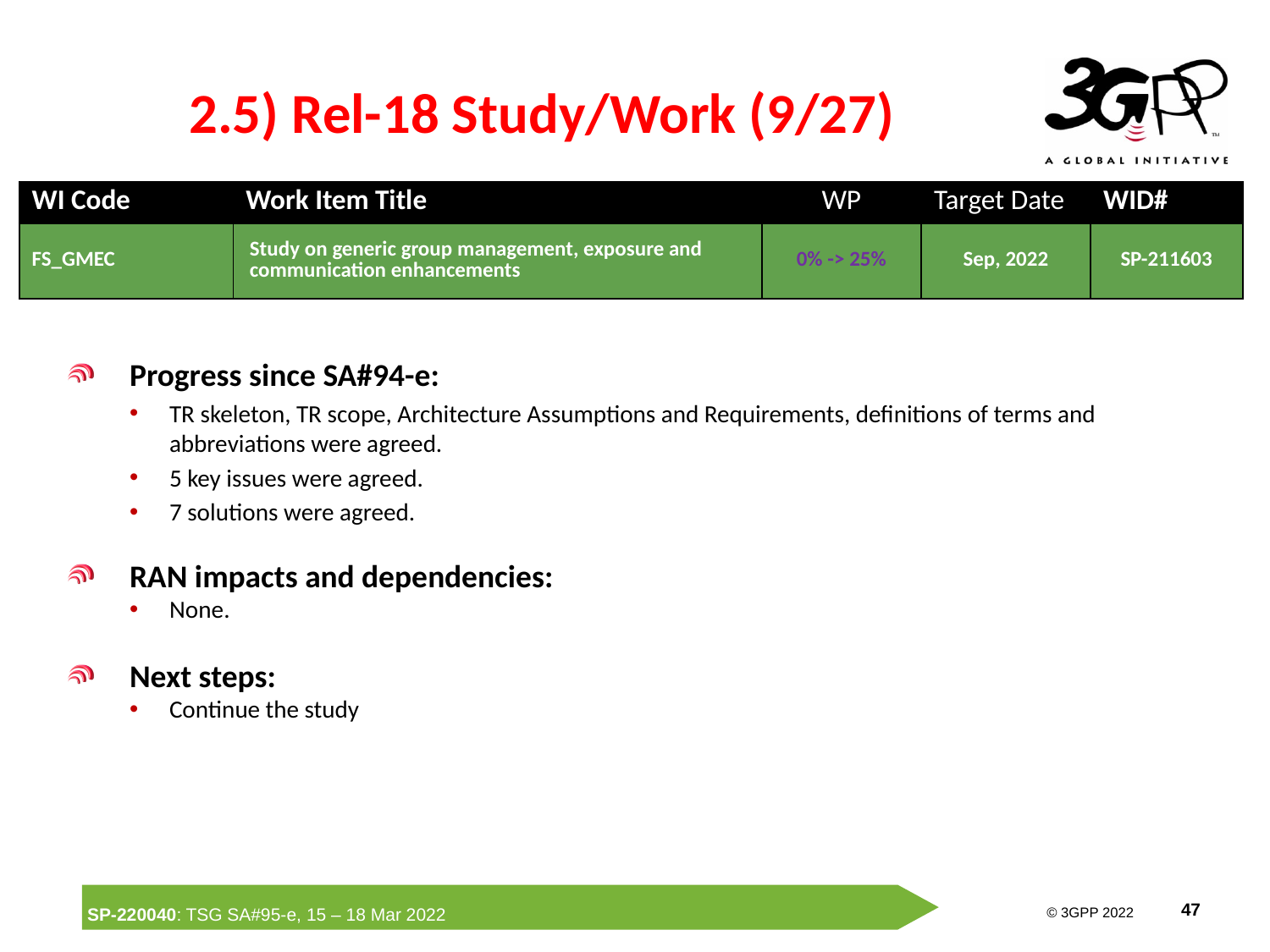

# 2.5) Rel-18 Study/Work (9/27)
| WI Code | Work Item Title | WP | Target Date | WID# |
| --- | --- | --- | --- | --- |
| FS\_GMEC | Study on generic group management, exposure and communication enhancements | 0% -> 25% | Sep, 2022 | SP-211603 |
Progress since SA#94-e:
TR skeleton, TR scope, Architecture Assumptions and Requirements, definitions of terms and abbreviations were agreed.
5 key issues were agreed.
7 solutions were agreed.

RAN impacts and dependencies:
None.

Next steps:
Continue the study